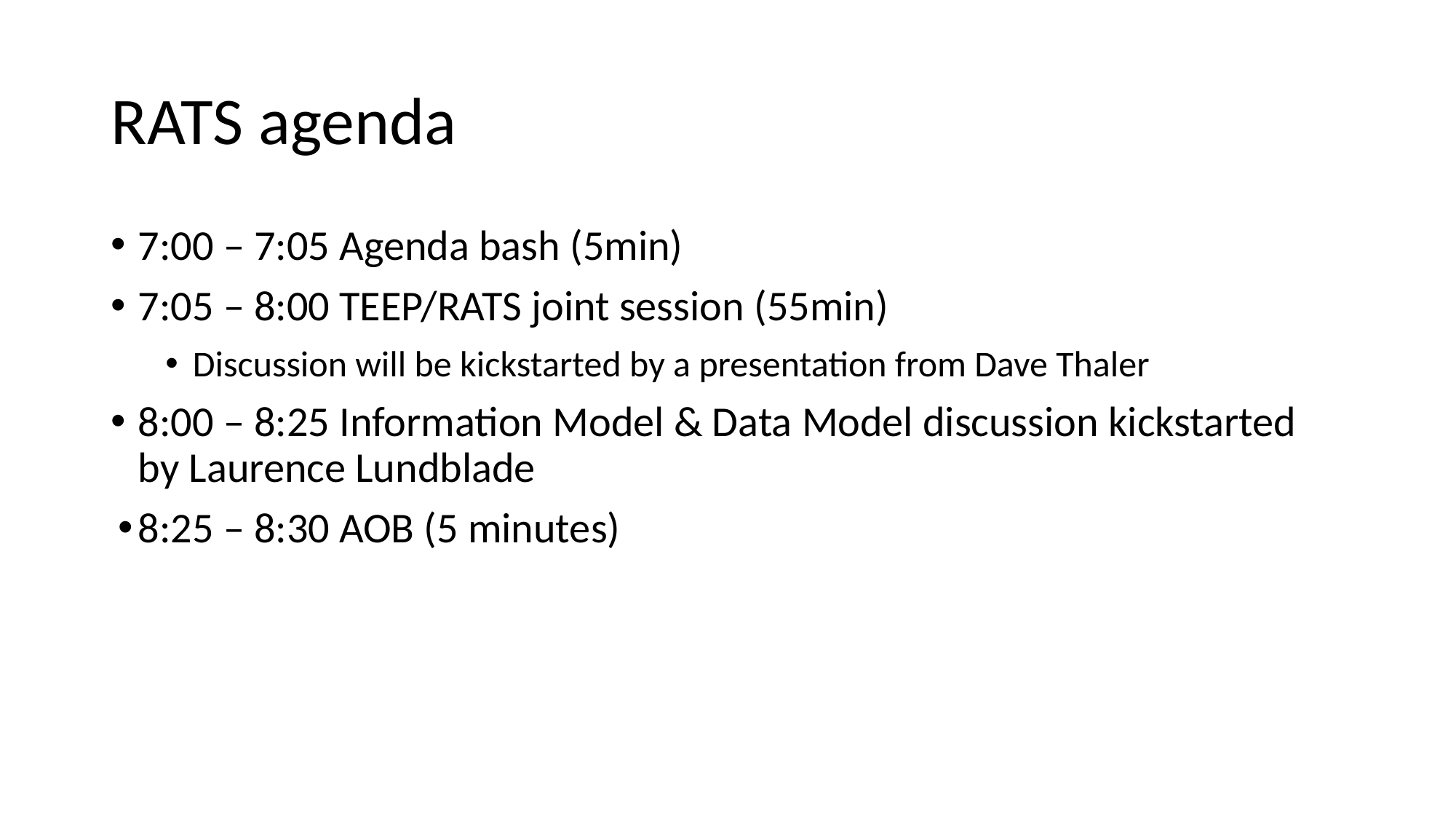

# RATS agenda
7:00 – 7:05 Agenda bash (5min)
7:05 – 8:00 TEEP/RATS joint session (55min)
Discussion will be kickstarted by a presentation from Dave Thaler
8:00 – 8:25 Information Model & Data Model discussion kickstarted by Laurence Lundblade
8:25 – 8:30 AOB (5 minutes)